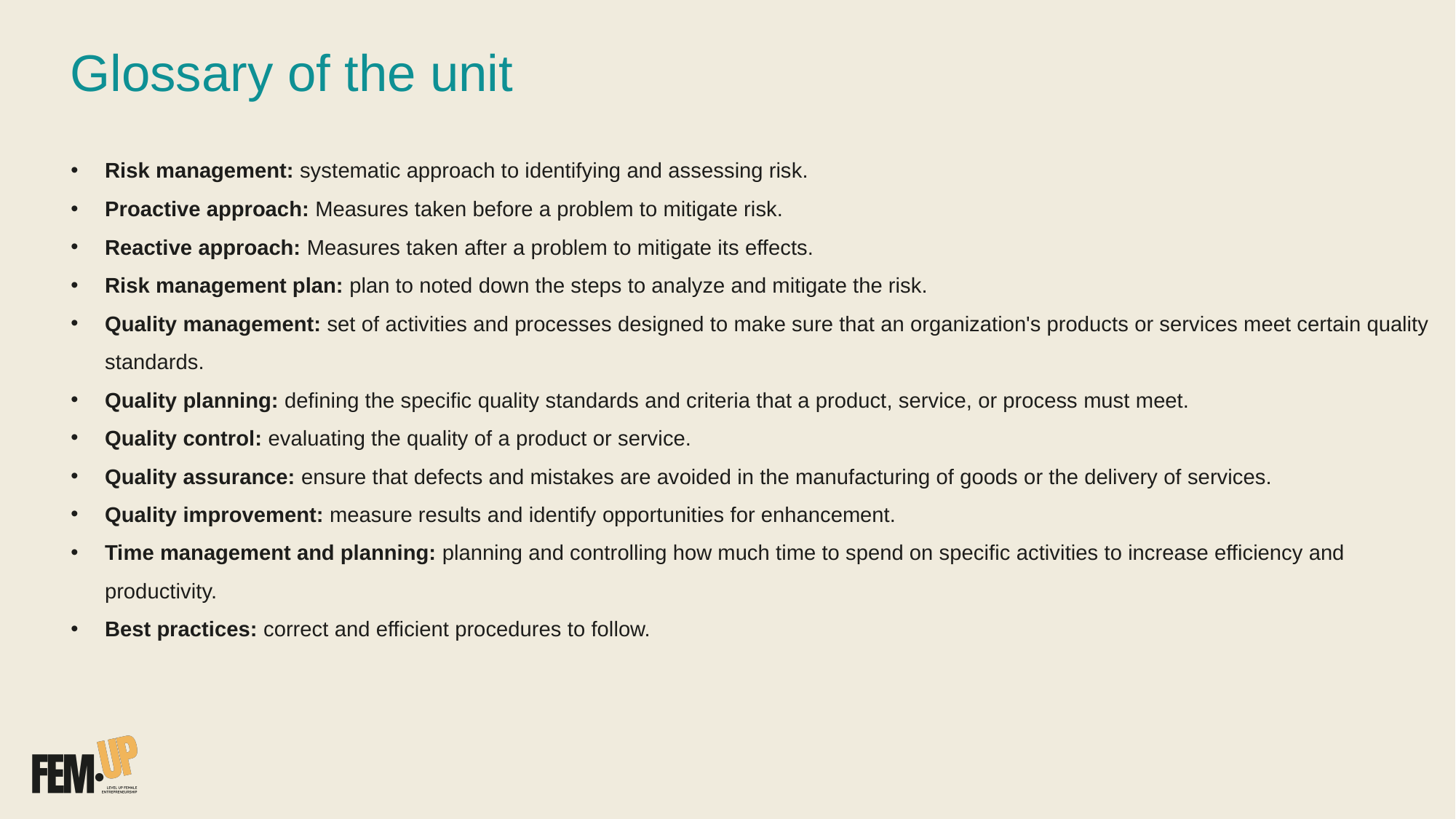

Glossary of the unit
Risk management: systematic approach to identifying and assessing risk.
Proactive approach: Measures taken before a problem to mitigate risk.
Reactive approach: Measures taken after a problem to mitigate its effects.
Risk management plan: plan to noted down the steps to analyze and mitigate the risk.
Quality management: set of activities and processes designed to make sure that an organization's products or services meet certain quality standards.
Quality planning: defining the specific quality standards and criteria that a product, service, or process must meet.
Quality control: evaluating the quality of a product or service.
Quality assurance: ensure that defects and mistakes are avoided in the manufacturing of goods or the delivery of services.
Quality improvement: measure results and identify opportunities for enhancement.
Time management and planning: planning and controlling how much time to spend on specific activities to increase efficiency and productivity.
Best practices: correct and efficient procedures to follow.